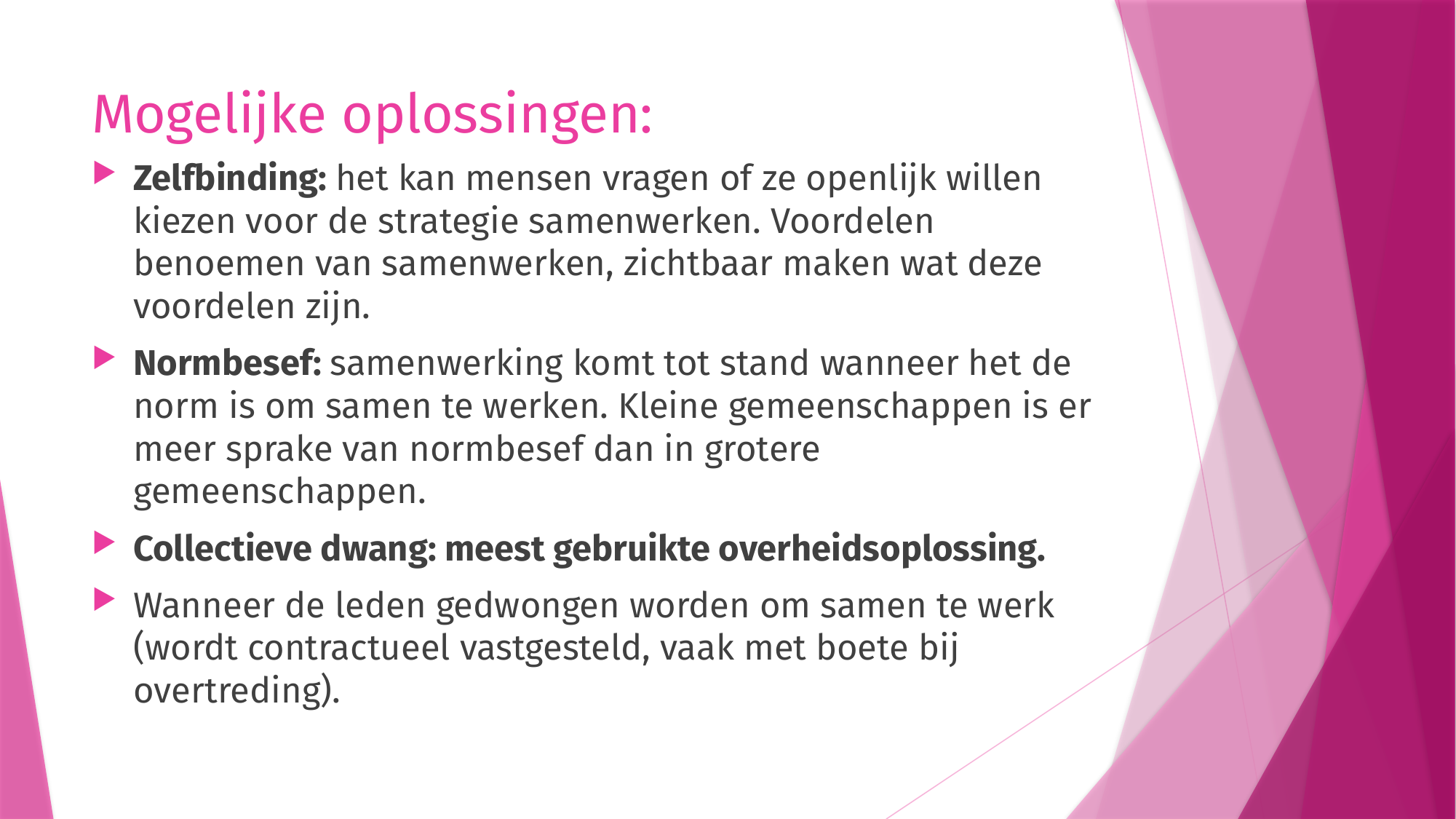

# Mogelijke oplossingen:
Zelfbinding: het kan mensen vragen of ze openlijk willen kiezen voor de strategie samenwerken. Voordelen benoemen van samenwerken, zichtbaar maken wat deze voordelen zijn.
Normbesef: samenwerking komt tot stand wanneer het de norm is om samen te werken. Kleine gemeenschappen is er meer sprake van normbesef dan in grotere gemeenschappen.
Collectieve dwang: meest gebruikte overheidsoplossing.
Wanneer de leden gedwongen worden om samen te werk (wordt contractueel vastgesteld, vaak met boete bij overtreding).